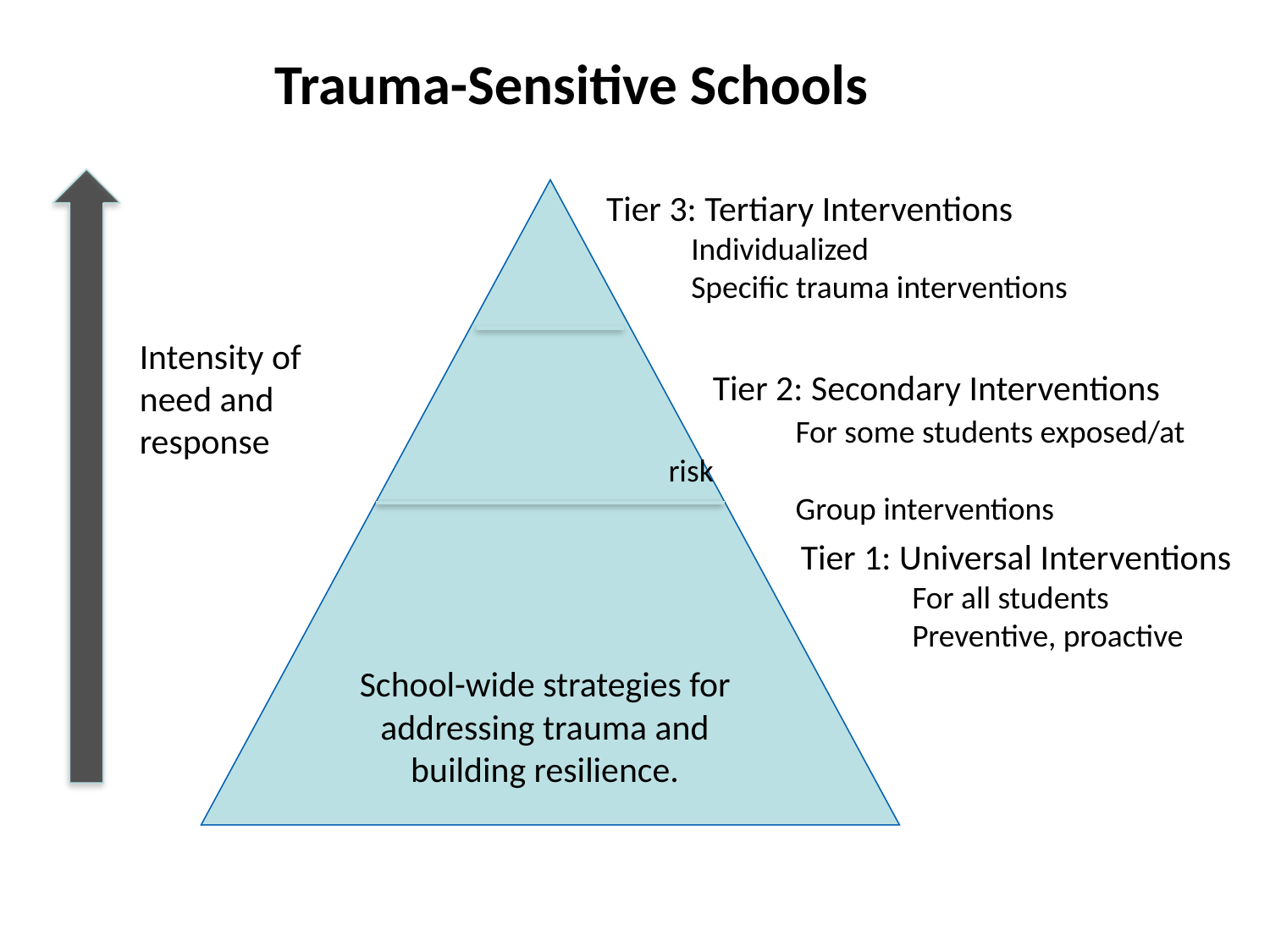

Trauma-Sensitive Schools

Tier 3: Tertiary Interventions
	         Individualized
	         Specific trauma interventions
Intensity of need and response
Tier 2: Secondary Interventions
	For some students exposed/at risk
	Group interventions

Tier 1: Universal Interventions
	For all students
	Preventive, proactive
School-wide strategies for addressing trauma and building resilience.